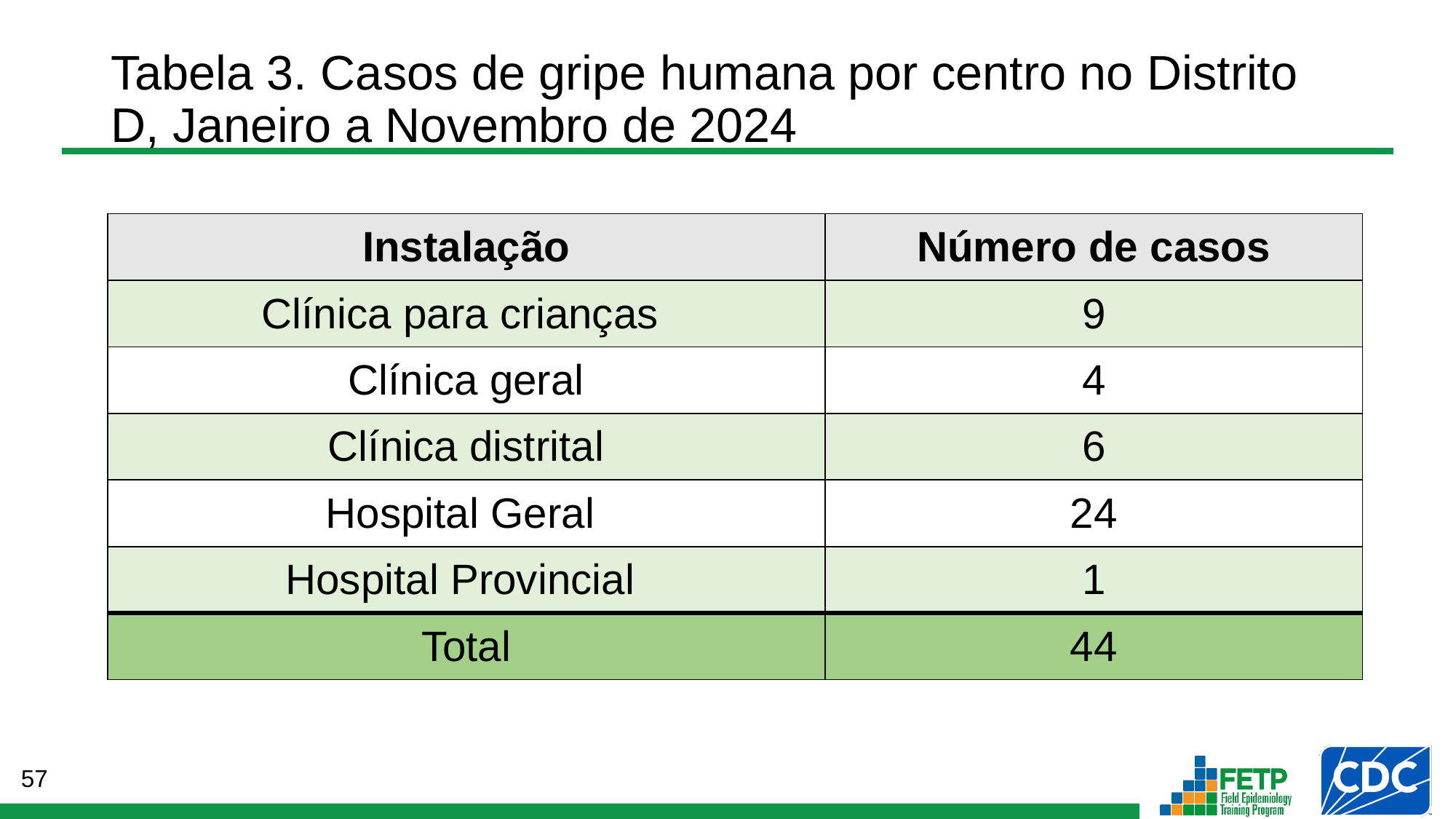

# Tabela 3. Casos de gripe humana por centro no Distrito D, Janeiro a Novembro de 2024
| Instalação | Número de casos |
| --- | --- |
| Clínica para crianças | 9 |
| Clínica geral | 4 |
| Clínica distrital | 6 |
| Hospital Geral | 24 |
| Hospital Provincial | 1 |
| Total | 44 |